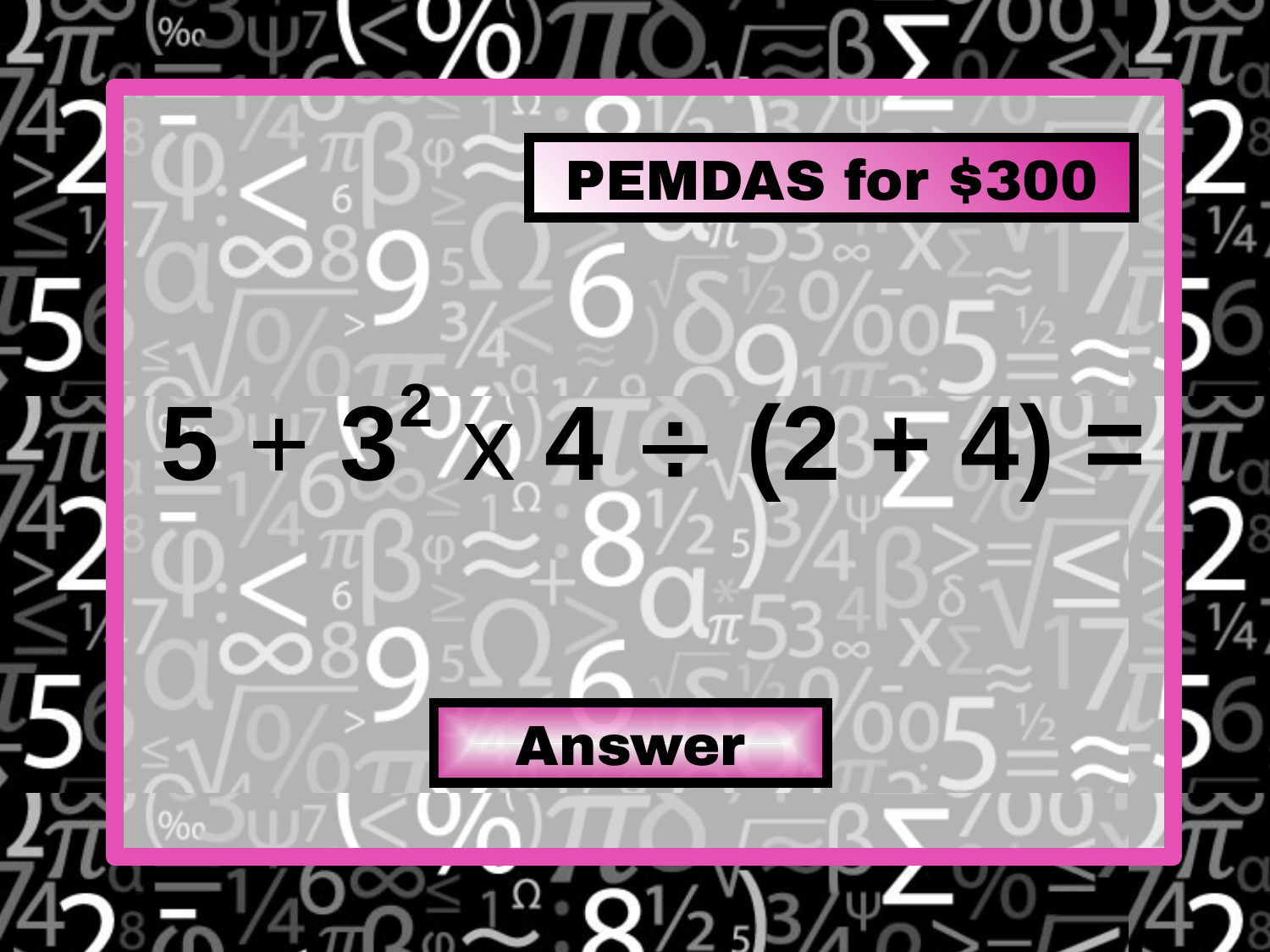

PEMDAS for $300
5 + 32 x 4 ÷ (2 + 4) =
Answer